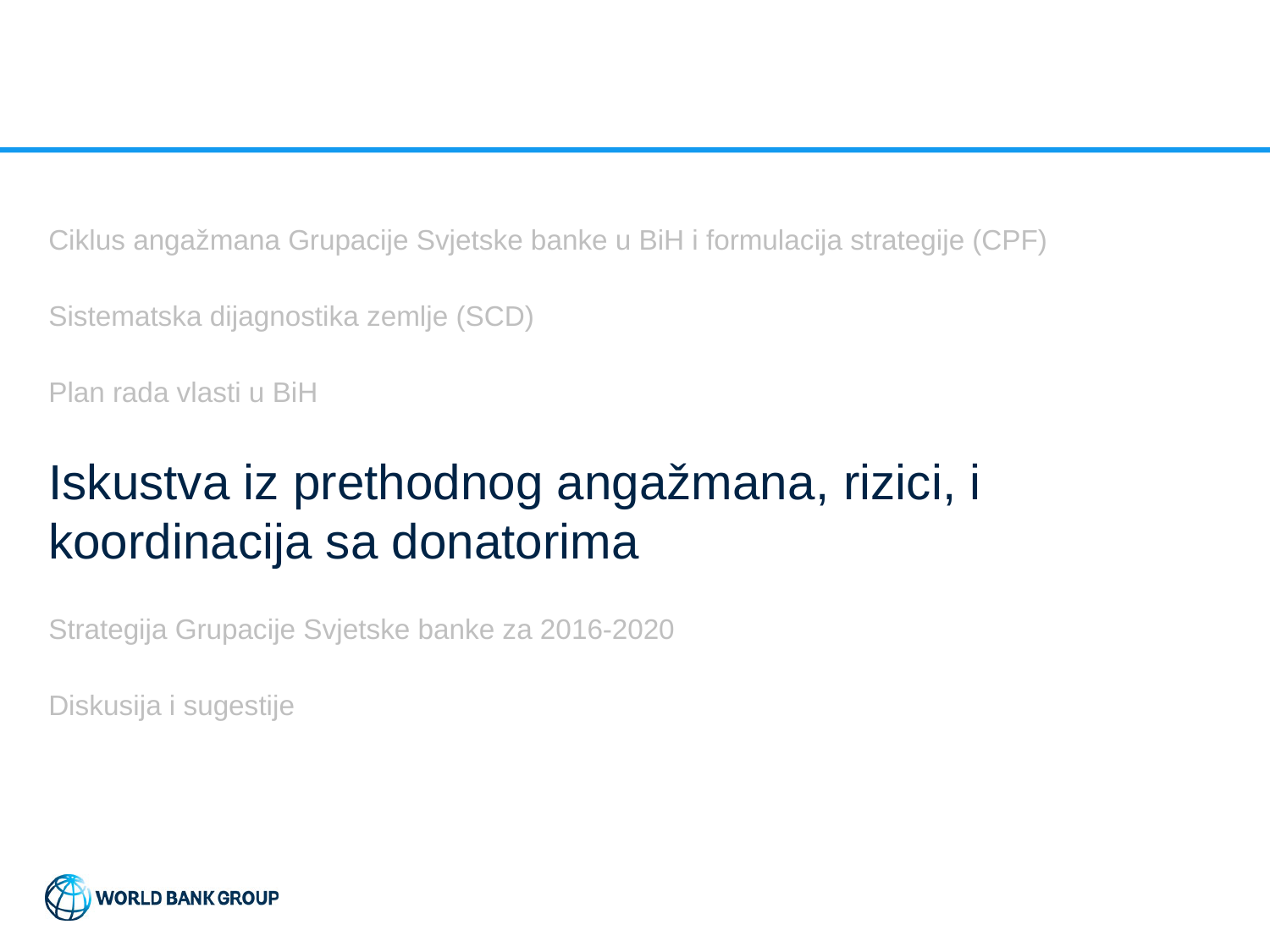

#
Ciklus angažmana Grupacije Svjetske banke u BiH i formulacija strategije (CPF)
Sistematska dijagnostika zemlje (SCD)
Plan rada vlasti u BiH
Iskustva iz prethodnog angažmana, rizici, i koordinacija sa donatorima
Strategija Grupacije Svjetske banke za 2016-2020
Diskusija i sugestije